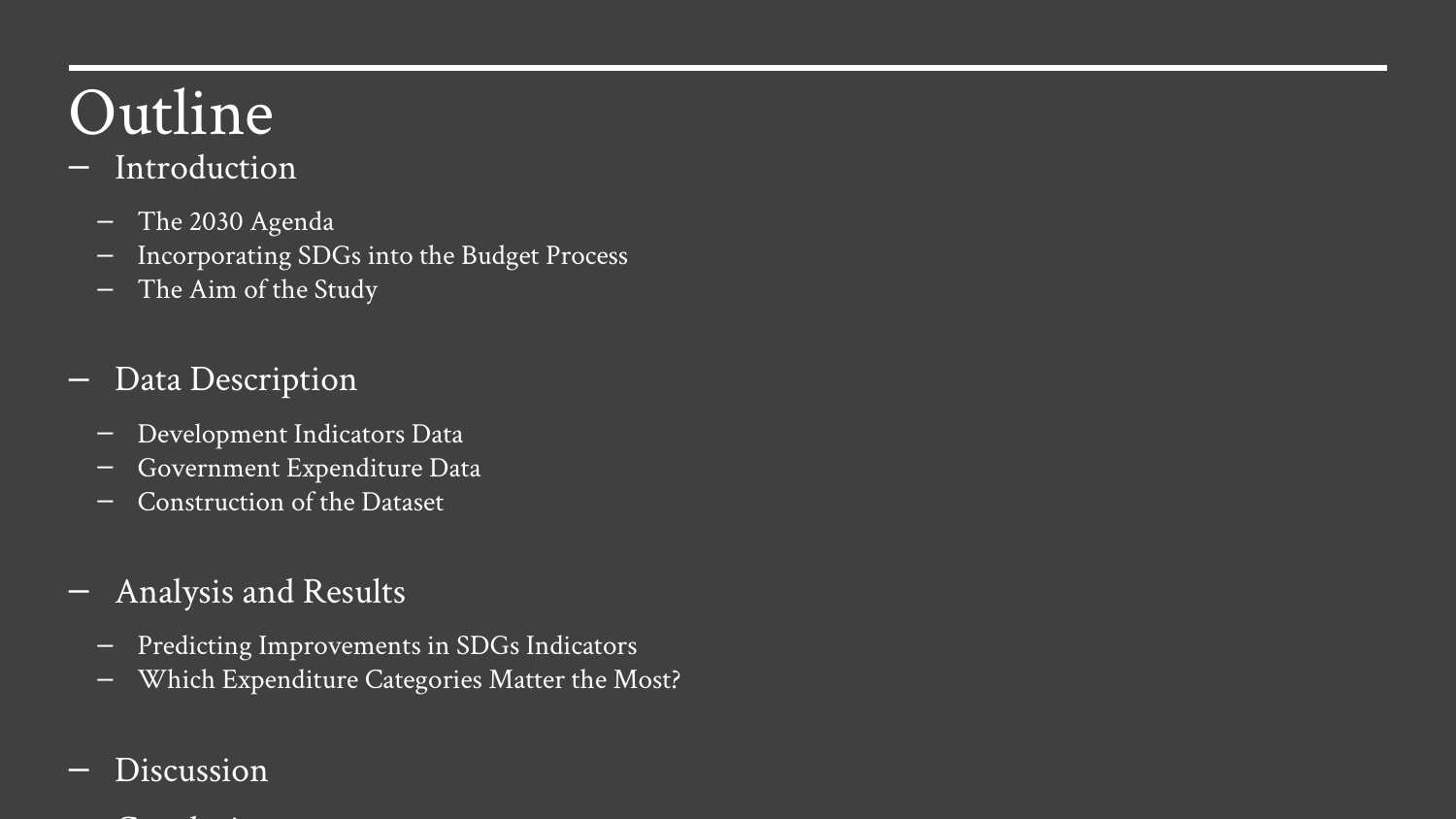

Outline
Introduction
The 2030 Agenda
Incorporating SDGs into the Budget Process
The Aim of the Study

Data Description
Development Indicators Data
Government Expenditure Data
Construction of the Dataset

Analysis and Results
Predicting Improvements in SDGs Indicators
Which Expenditure Categories Matter the Most?

Discussion
Conclusion